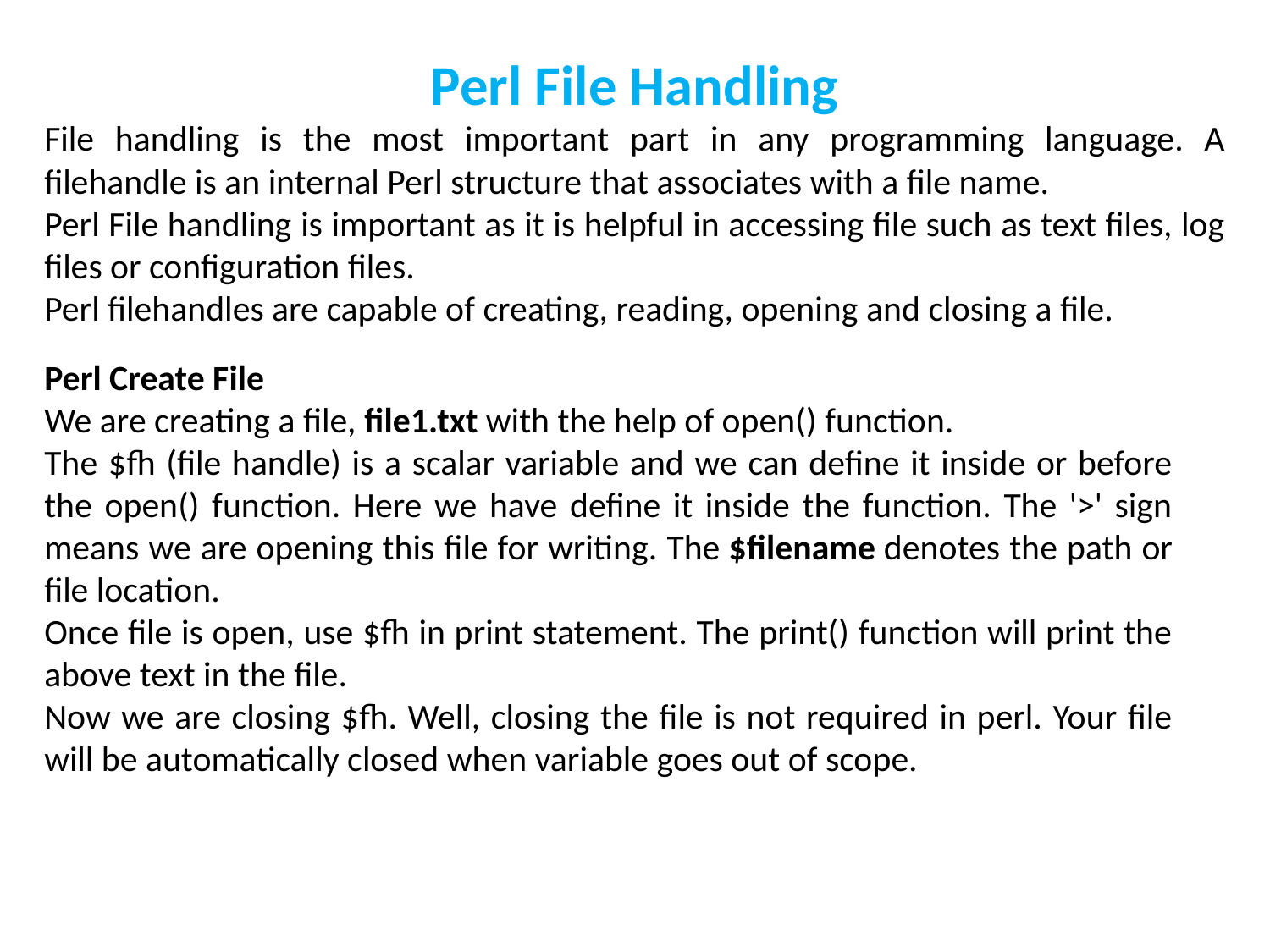

Perl File Handling
File handling is the most important part in any programming language. A filehandle is an internal Perl structure that associates with a file name.
Perl File handling is important as it is helpful in accessing file such as text files, log files or configuration files.
Perl filehandles are capable of creating, reading, opening and closing a file.
Perl Create File
We are creating a file, file1.txt with the help of open() function.
The $fh (file handle) is a scalar variable and we can define it inside or before the open() function. Here we have define it inside the function. The '>' sign means we are opening this file for writing. The $filename denotes the path or file location.
Once file is open, use $fh in print statement. The print() function will print the above text in the file.
Now we are closing $fh. Well, closing the file is not required in perl. Your file will be automatically closed when variable goes out of scope.